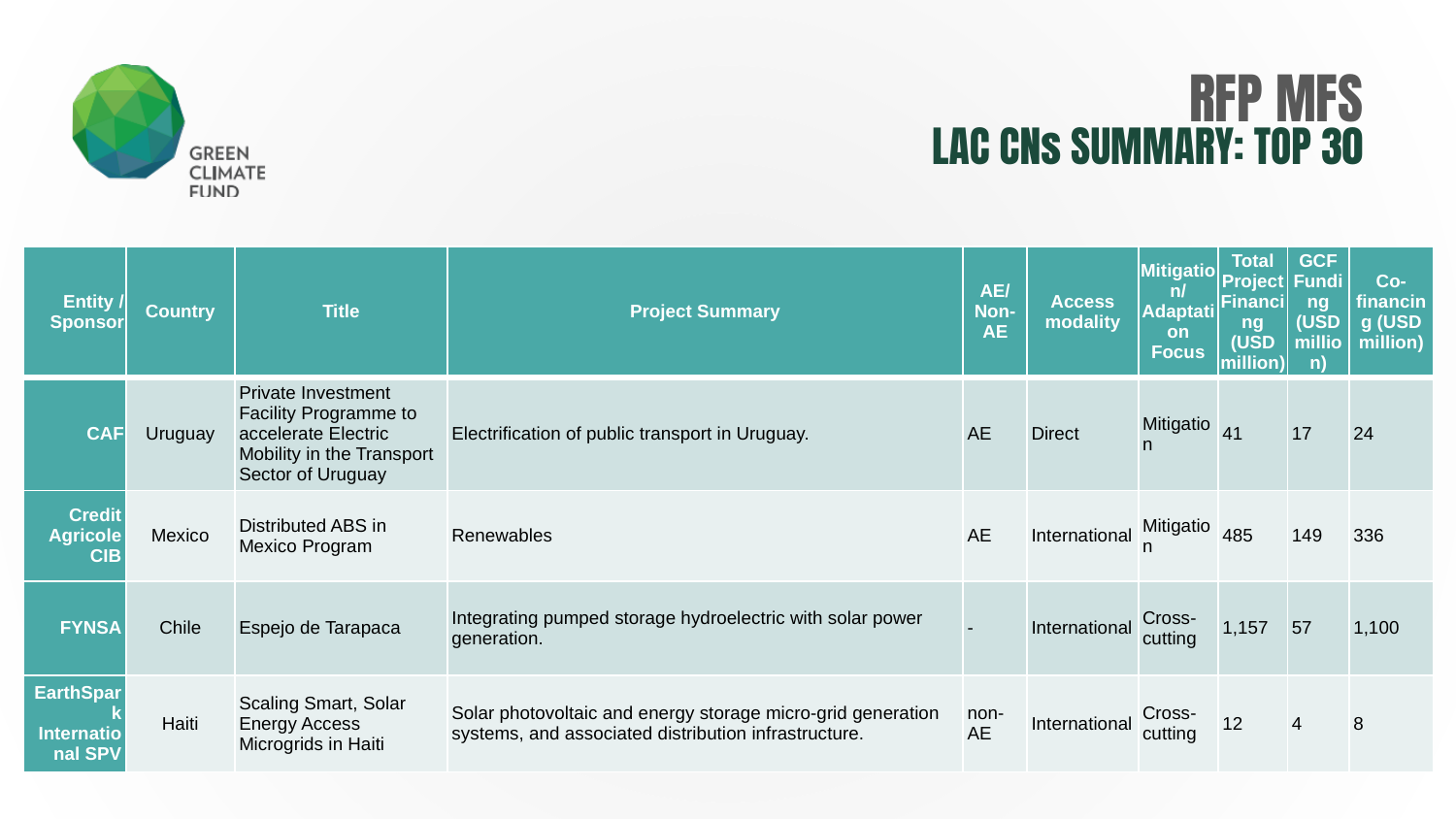

RFP MFS
LAC CNs SUMMARY: TOP 30
| Entity / Sponsor | Country | Title | Project Summary | AE/Non-AE | Access modality | Mitigation/Adaptation Focus | Total Project Financing (USD million) | GCF Funding (USD million) | Co-financing (USD million) |
| --- | --- | --- | --- | --- | --- | --- | --- | --- | --- |
| CAF | Uruguay | Private Investment Facility Programme to accelerate Electric Mobility in the Transport Sector of Uruguay | Electrification of public transport in Uruguay. | AE | Direct | Mitigation | 41 | 17 | 24 |
| Credit Agricole CIB | Mexico | Distributed ABS in Mexico Program | Renewables | AE | International | Mitigation | 485 | 149 | 336 |
| FYNSA | Chile | Espejo de Tarapaca | Integrating pumped storage hydroelectric with solar power generation. | - | International | Cross-cutting | 1,157 | 57 | 1,100 |
| EarthSpark International SPV | Haiti | Scaling Smart, Solar Energy Access Microgrids in Haiti | Solar photovoltaic and energy storage micro-grid generation systems, and associated distribution infrastructure. | non-AE | International | Cross-cutting | 12 | 4 | 8 |